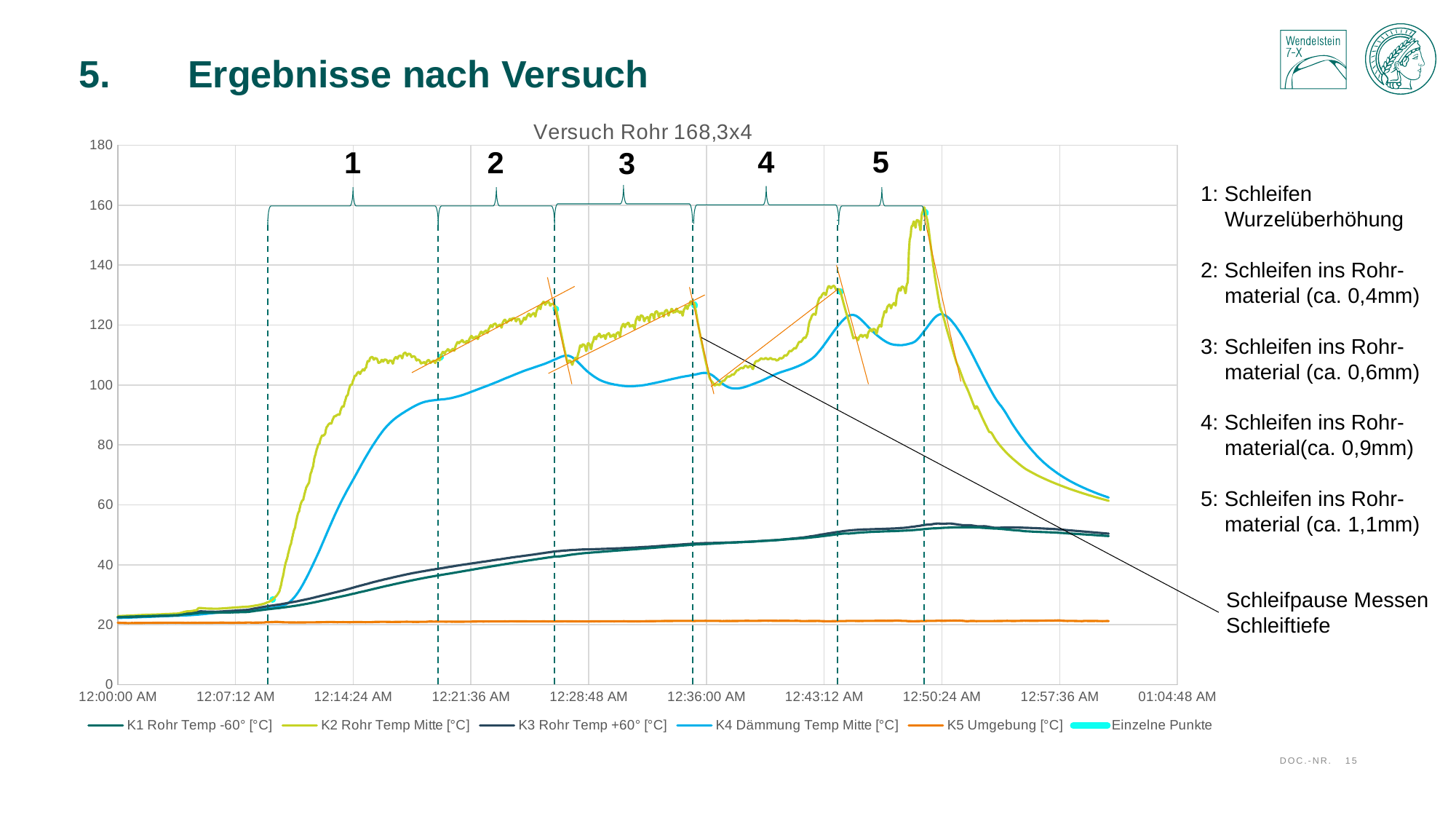

# 5.	Ergebnisse nach Versuch

### Chart: Versuch Rohr 168,3x4

| Category | K1 Rohr Temp -60° [°C] | K2 Rohr Temp Mitte [°C] | K3 Rohr Temp +60° [°C] | K4 Dämmung Temp Mitte [°C] | K5 Umgebung [°C] | Einzelne Punkte |
|---|---|---|---|---|---|---|

1
2

1: Schleifen
    Wurzelüberhöhung

2: Schleifen ins Rohr-
    material (ca. 0,4mm)

3: Schleifen ins Rohr-
    material (ca. 0,6mm)

4: Schleifen ins Rohr-
    material(ca. 0,9mm)

5: Schleifen ins Rohr-
    material (ca. 1,1mm)

Schleifpause Messen
Schleiftiefe
Doc.-Nr.
15